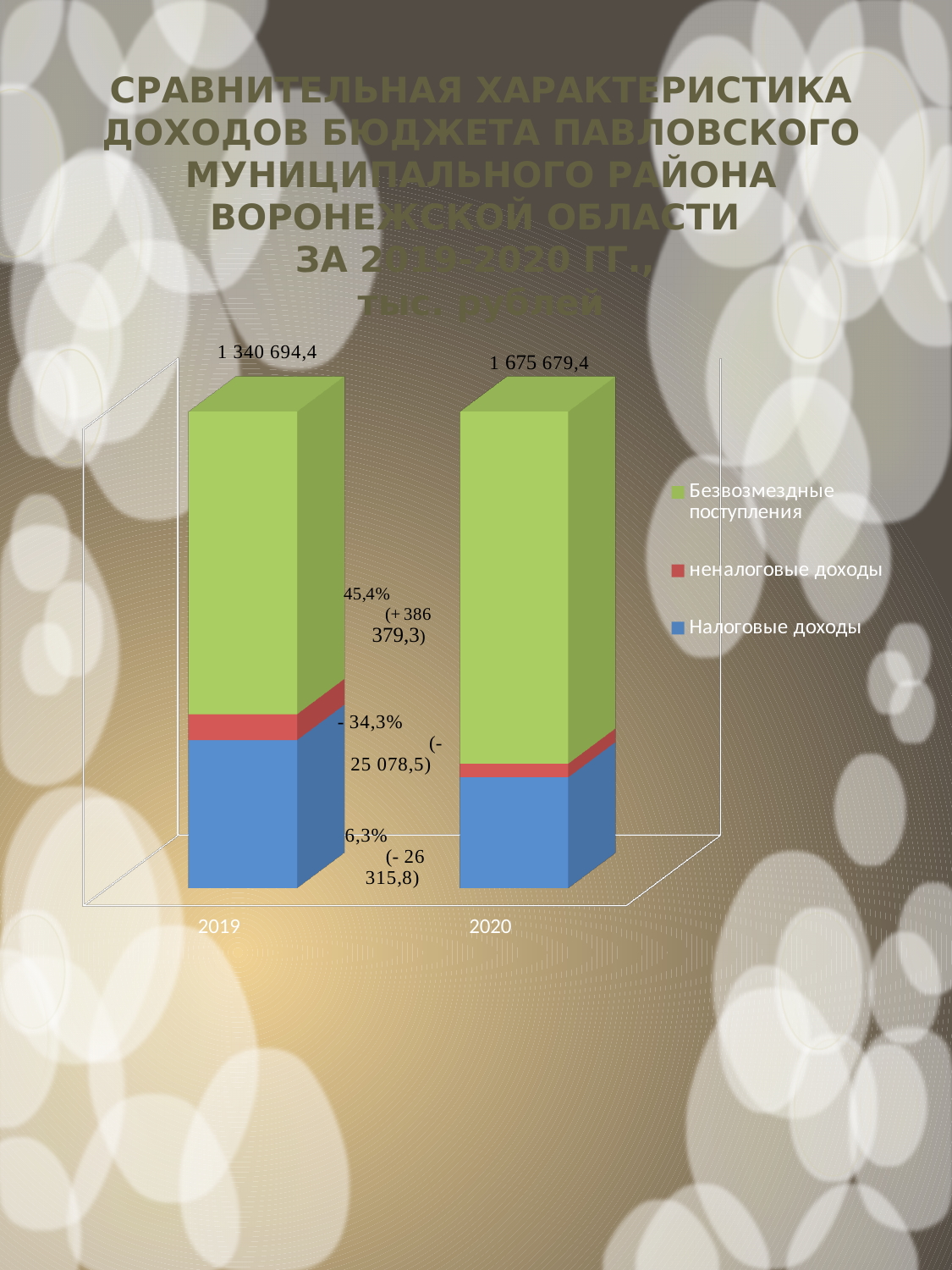

# СРАВНИТЕЛЬНАЯ ХАРАКТЕРИСТИКА ДОХОДОВ БЮДЖЕТА ПАВЛОВСКОГО МУНИЦИПАЛЬНОГО РАЙОНА ВОРОНЕЖСКОЙ ОБЛАСТИ ЗА 2019-2020 ГГ., тыс. рублей

[unsupported chart]

[unsupported chart]